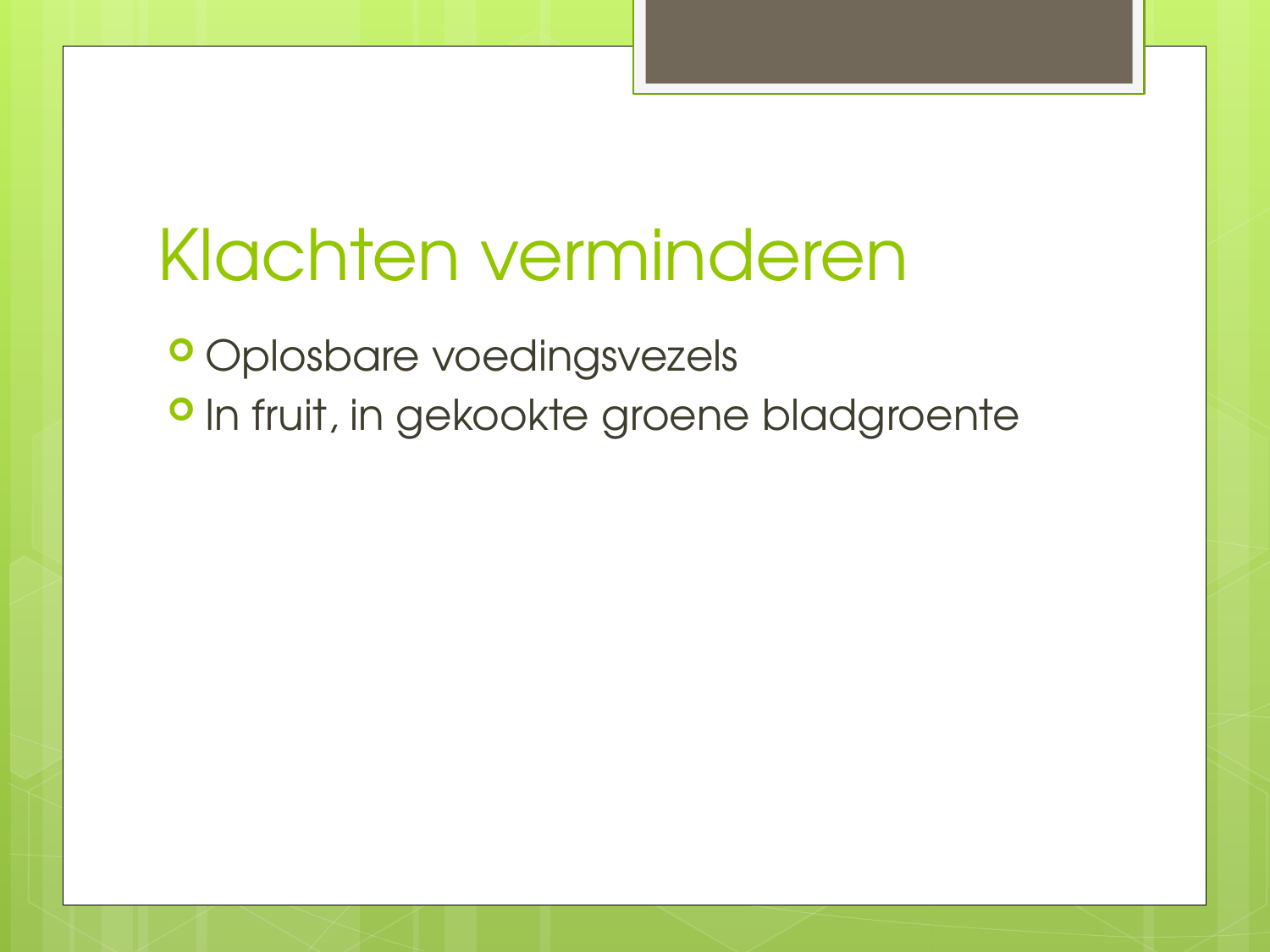

# Klachten verminderen
Oplosbare voedingsvezels
In fruit, in gekookte groene bladgroente